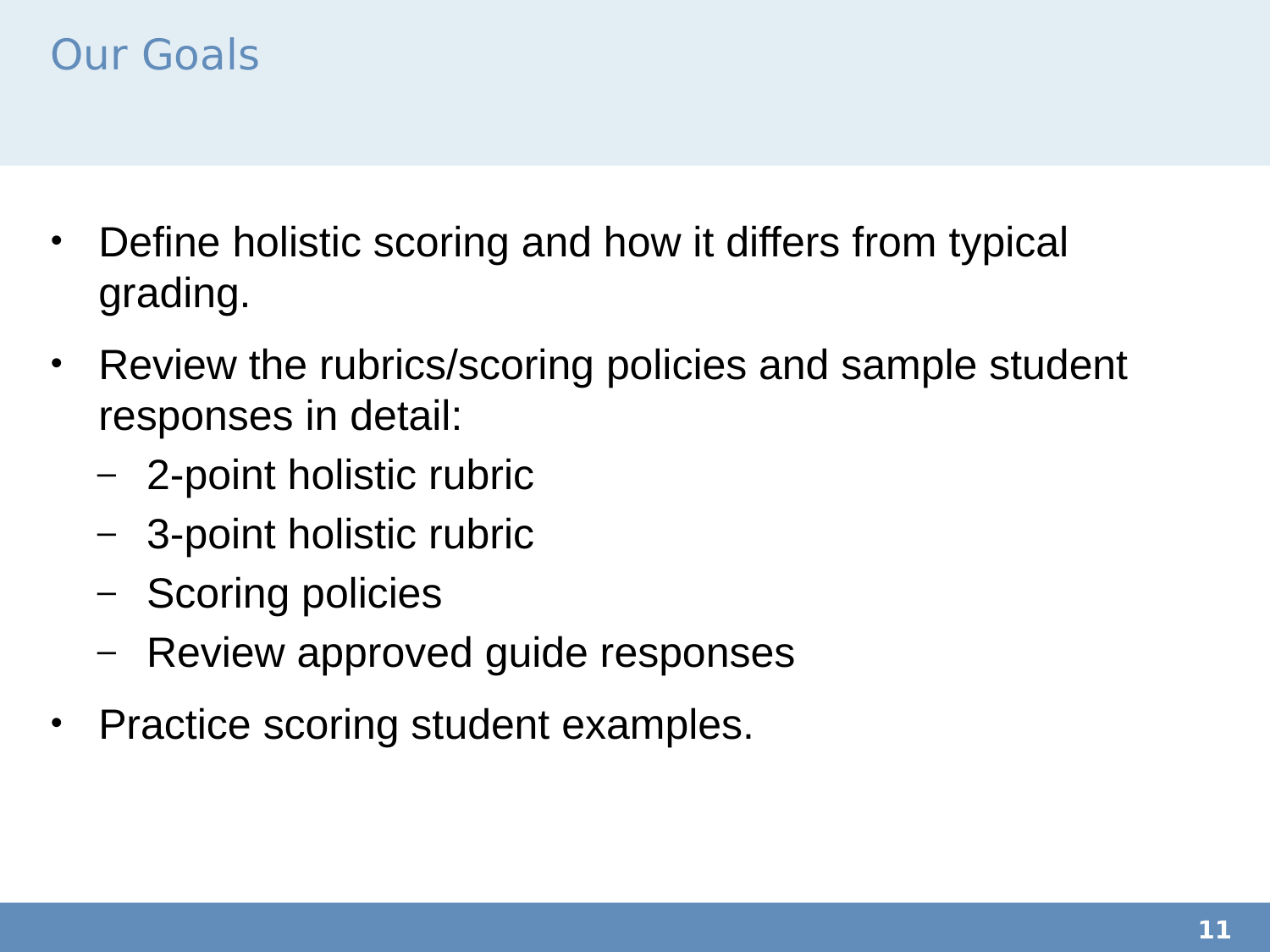

# Our Goals
Define holistic scoring and how it differs from typical grading.
Review the rubrics/scoring policies and sample student responses in detail:
2-point holistic rubric
3-point holistic rubric
Scoring policies
Review approved guide responses
Practice scoring student examples.
11